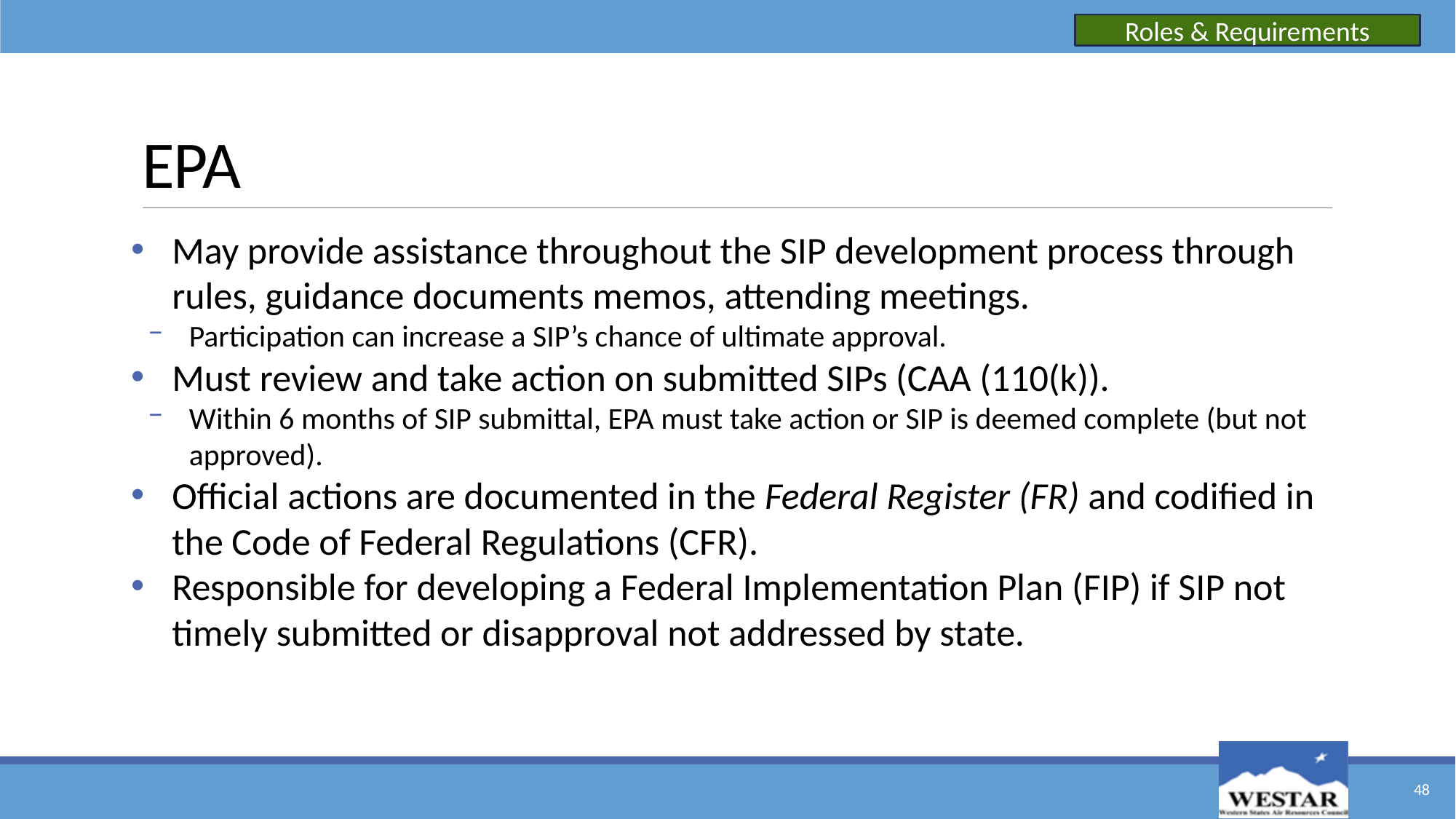

Roles & Requirements
# EPA
May provide assistance throughout the SIP development process through rules, guidance documents memos, attending meetings.
Participation can increase a SIP’s chance of ultimate approval.
Must review and take action on submitted SIPs (CAA (110(k)).
Within 6 months of SIP submittal, EPA must take action or SIP is deemed complete (but not approved).
Official actions are documented in the Federal Register (FR) and codified in the Code of Federal Regulations (CFR).
Responsible for developing a Federal Implementation Plan (FIP) if SIP not timely submitted or disapproval not addressed by state.

48